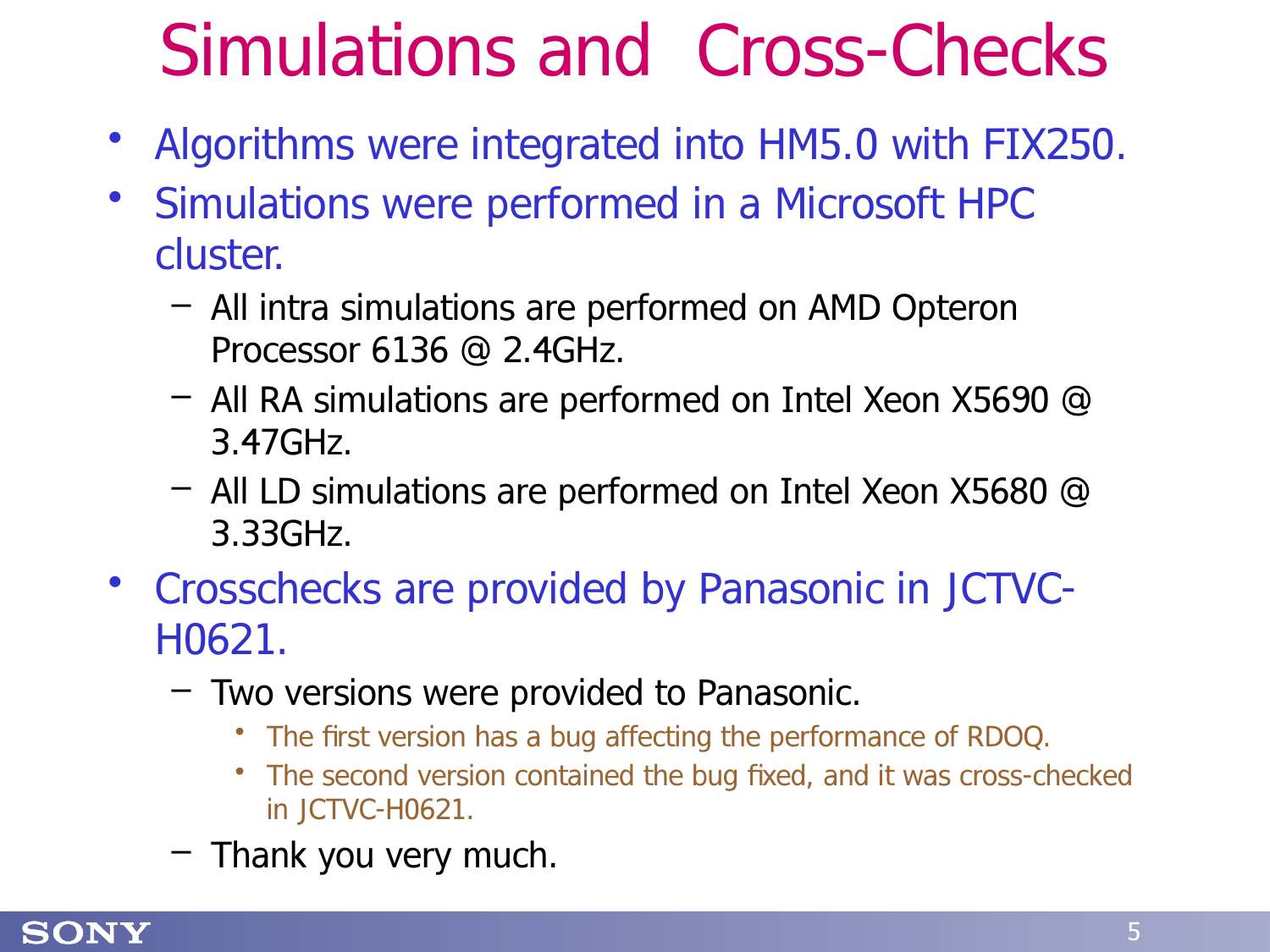

# Simulations and  Cross-Checks
Algorithms were integrated into HM5.0 with FIX250.
Simulations were performed in a Microsoft HPC cluster.
All intra simulations are performed on AMD Opteron Processor 6136 @ 2.4GHz.
All RA simulations are performed on Intel Xeon X5690 @ 3.47GHz.
All LD simulations are performed on Intel Xeon X5680 @ 3.33GHz.
Crosschecks are provided by Panasonic in JCTVC-H0621.
Two versions were provided to Panasonic.
The first version has a bug affecting the performance of RDOQ.
The second version contained the bug fixed, and it was cross-checked in JCTVC-H0621.
Thank you very much.

5